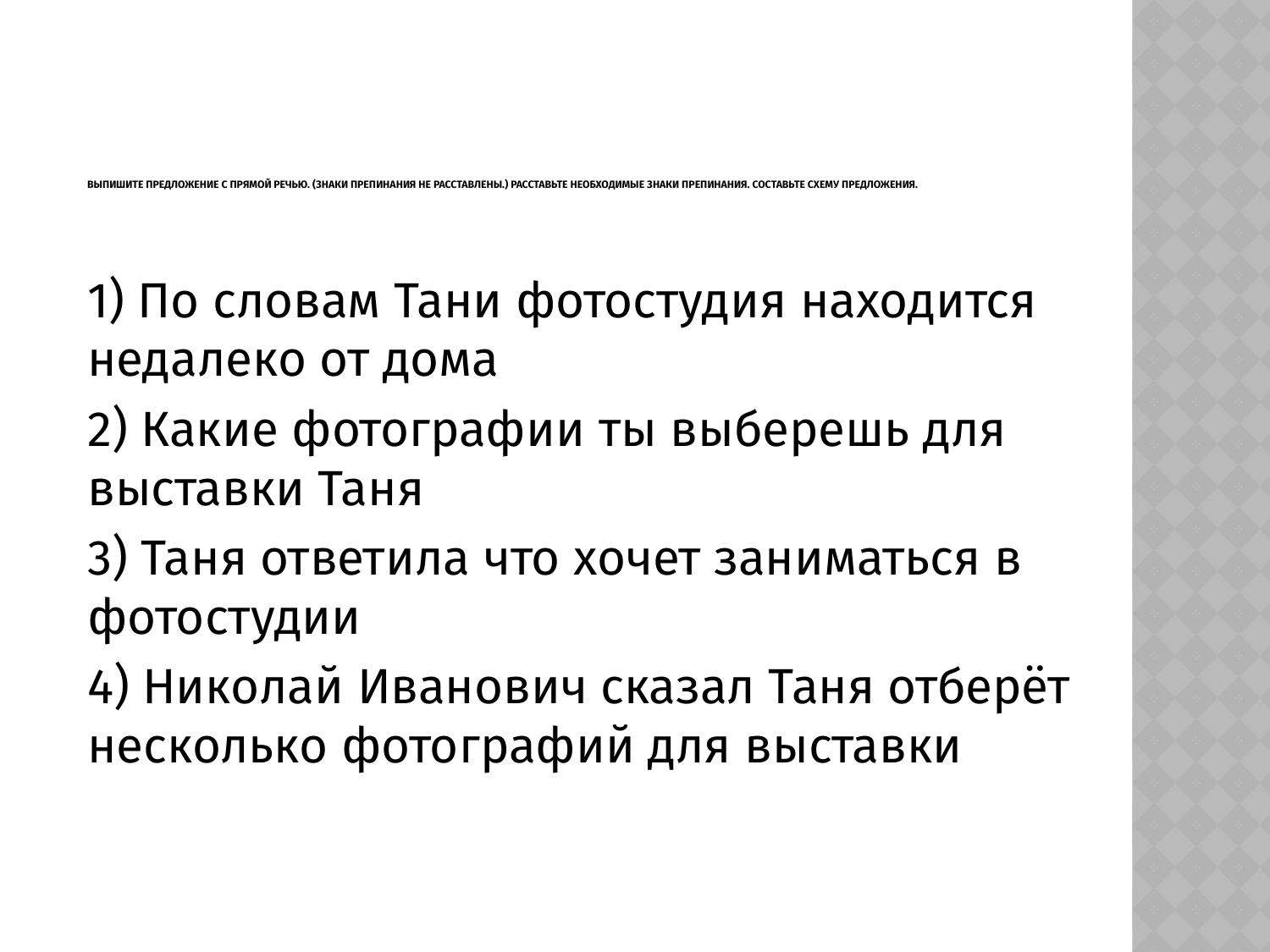

# Выпишите предложение с прямой речью. (Знаки препинания не расставлены.) Расставьте необходимые знаки препинания. Составьте схему предложения.

1)  По словам Тани фотостудия находится недалеко от дома
2)  Какие фотографии ты выберешь для выставки Таня
3)  Таня ответила что хочет заниматься в фотостудии
4)  Николай Иванович сказал Таня отберёт несколько фотографий для выставки